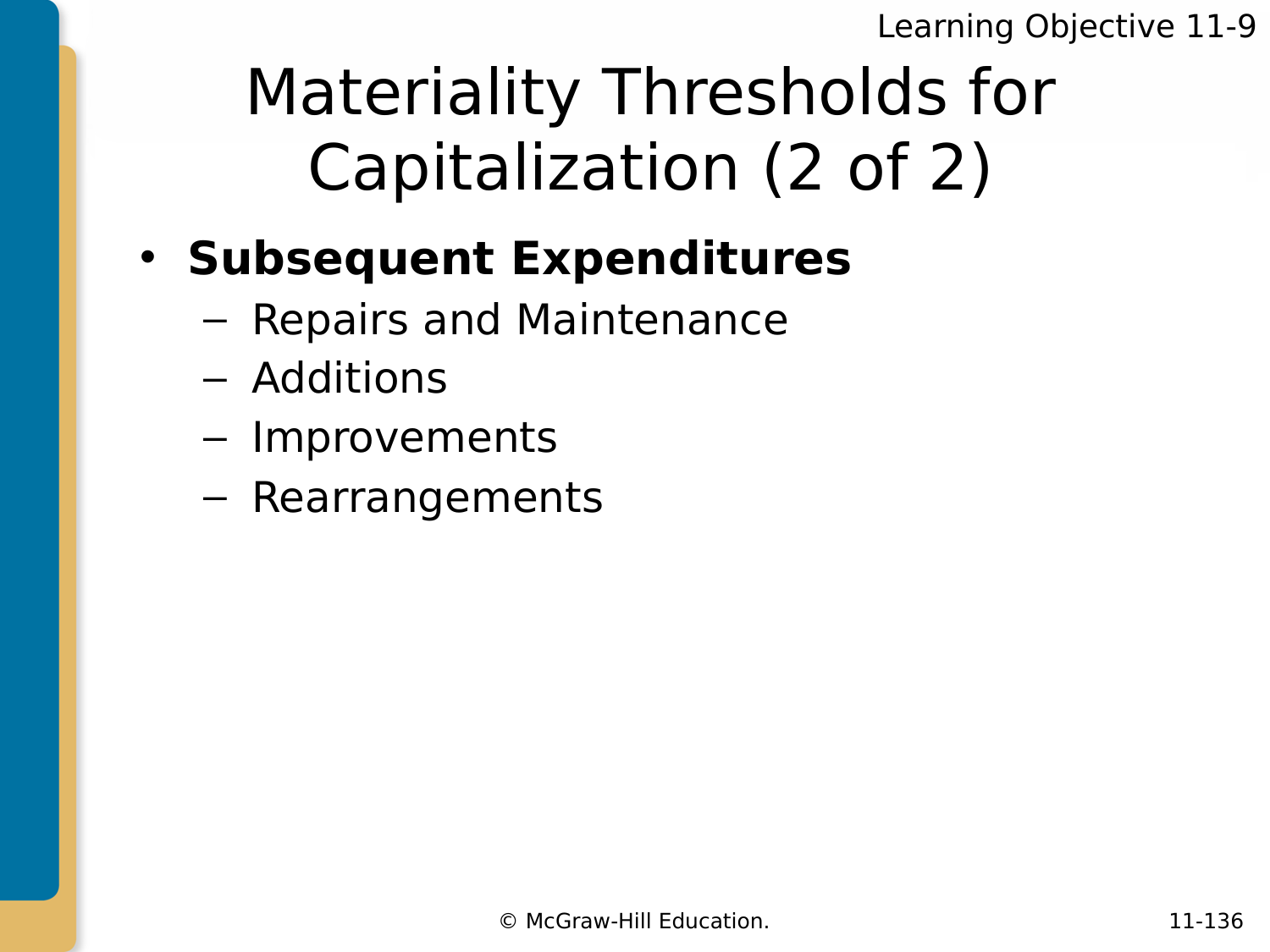

Learning Objective 11-9
# Materiality Thresholds for Capitalization (2 of 2)
Subsequent Expenditures
Repairs and Maintenance
Additions
Improvements
Rearrangements